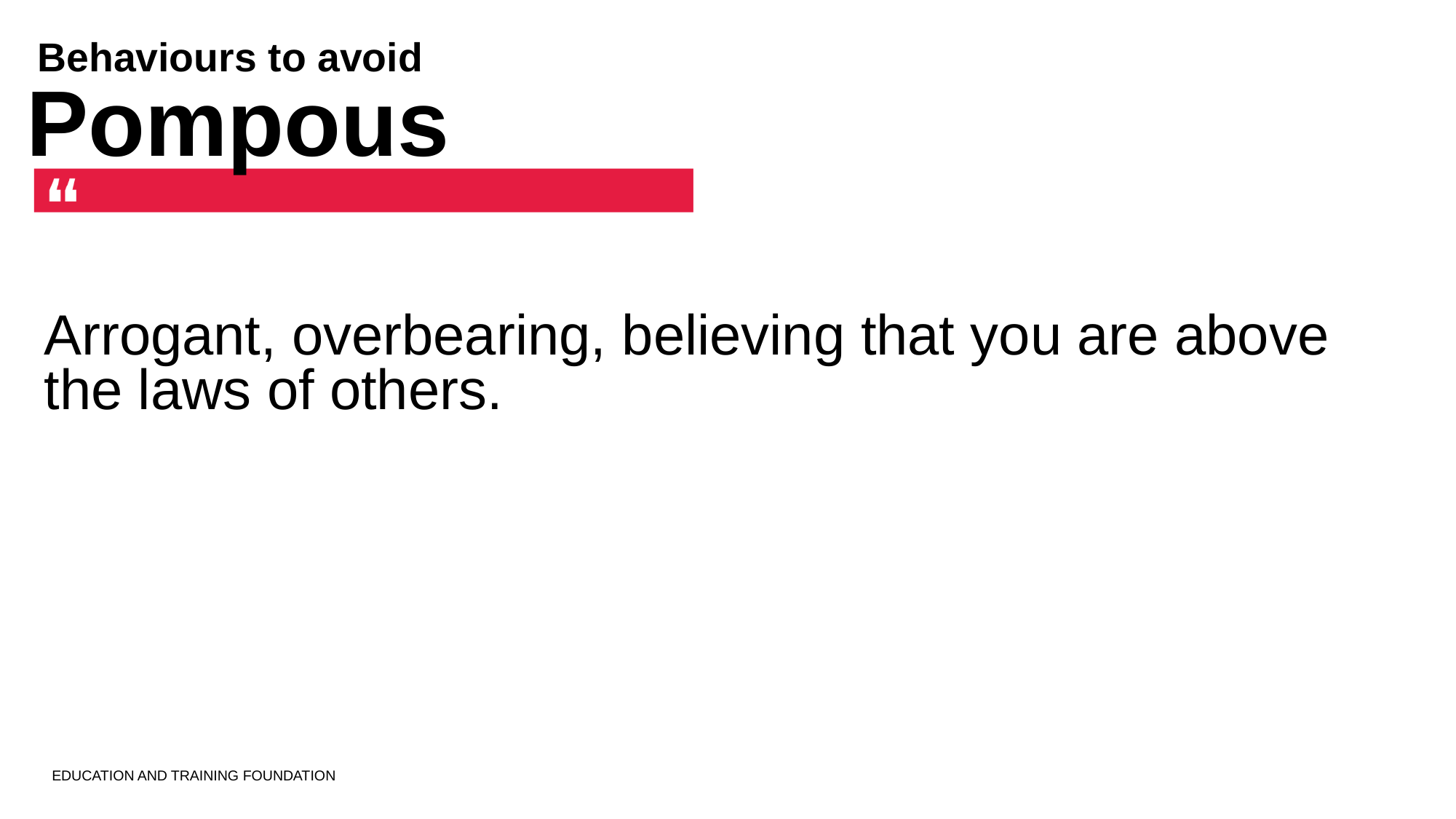

Behaviours to avoid
# Pompous

Arrogant, overbearing, believing that you are above the laws of others.

EDUCATION AND TRAINING FOUNDATION